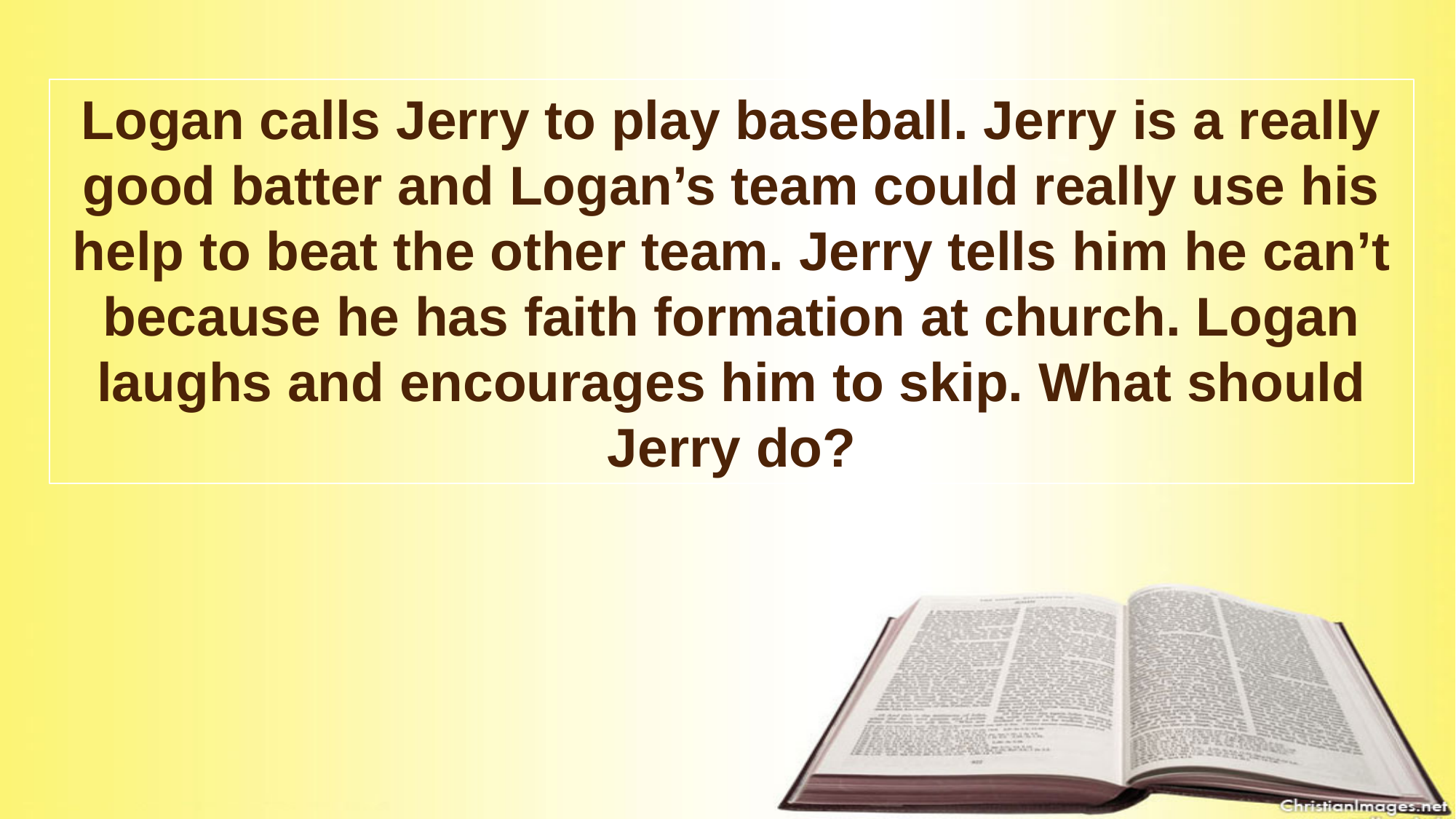

Logan calls Jerry to play baseball. Jerry is a really good batter and Logan’s team could really use his help to beat the other team. Jerry tells him he can’t because he has faith formation at church. Logan laughs and encourages him to skip. What should Jerry do?